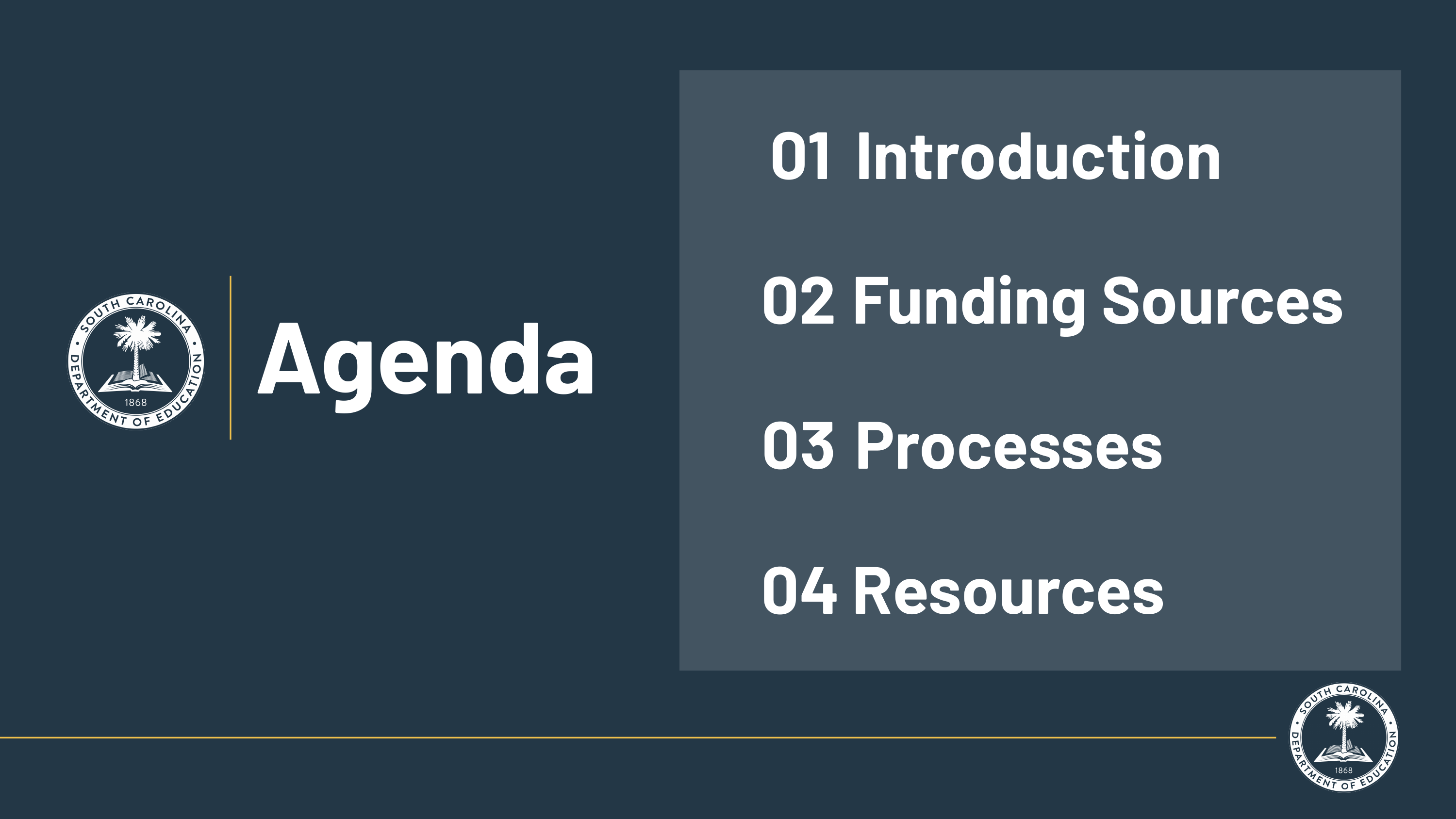

01
Introduction
02
Funding Sources

Agenda
03
Processes
04
Resources